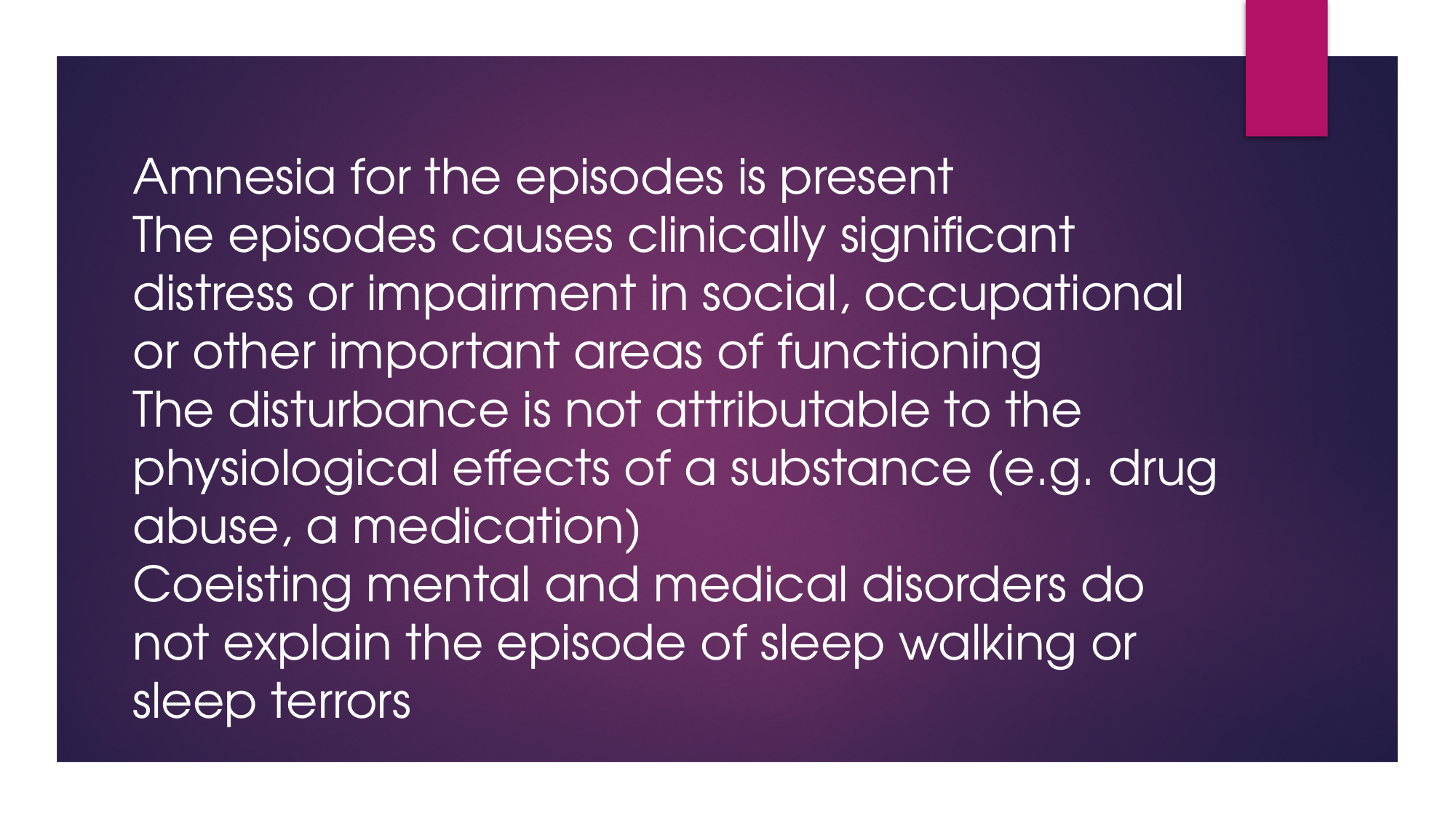

Amnesia for the episodes is present
The episodes causes clinically significant distress or impairment in social, occupational or other important areas of functioning
The disturbance is not attributable to the physiological effects of a substance (e.g. drug abuse, a medication)
Coeisting mental and medical disorders do not explain the episode of sleep walking or sleep terrors